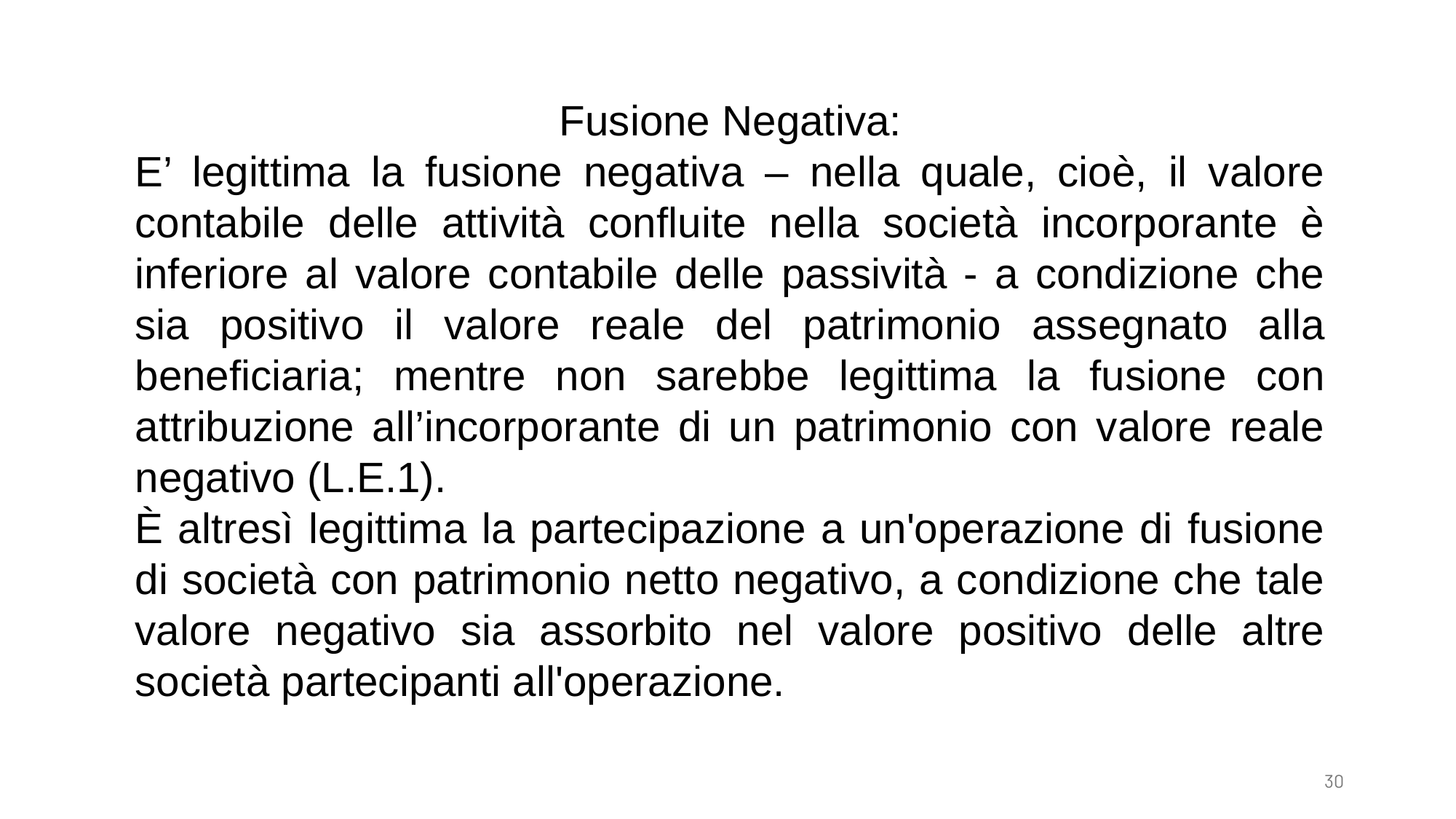

Fusione Negativa:
E’ legittima la fusione negativa – nella quale, cioè, il valore contabile delle attività confluite nella società incorporante è inferiore al valore contabile delle passività - a condizione che sia positivo il valore reale del patrimonio assegnato alla beneficiaria; mentre non sarebbe legittima la fusione con attribuzione all’incorporante di un patrimonio con valore reale negativo (L.E.1).
È altresì legittima la partecipazione a un'operazione di fusione di società con patrimonio netto negativo, a condizione che tale valore negativo sia assorbito nel valore positivo delle altre società partecipanti all'operazione.

30